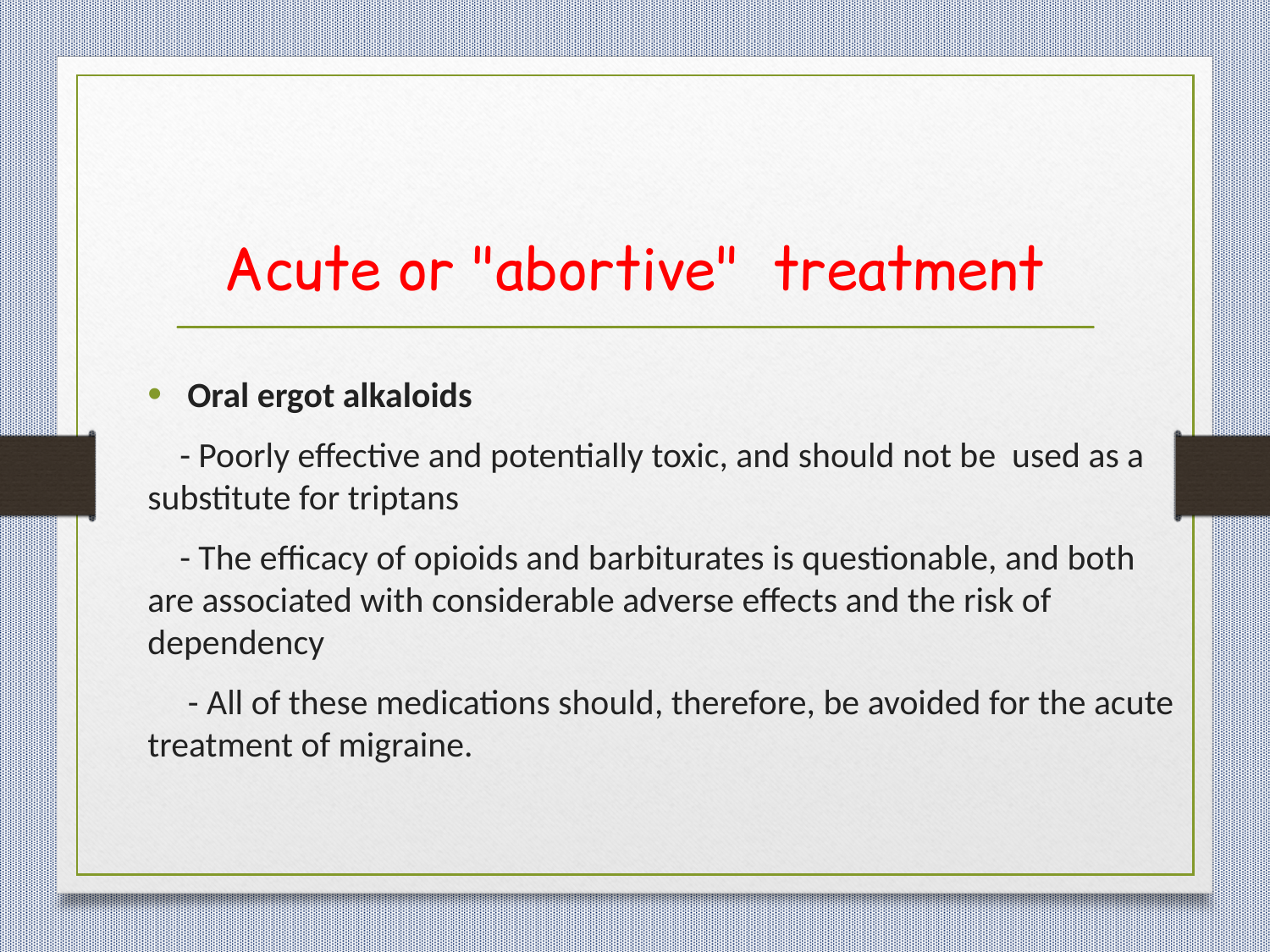

# Acute or "abortive"  treatment
Oral ergot alkaloids
    - Poorly effective and potentially toxic, and should not be  used as a substitute for triptans
    - The efficacy of opioids and barbiturates is questionable, and both are associated with considerable adverse effects and the risk of dependency
     - All of these medications should, therefore, be avoided for the acute treatment of migraine.